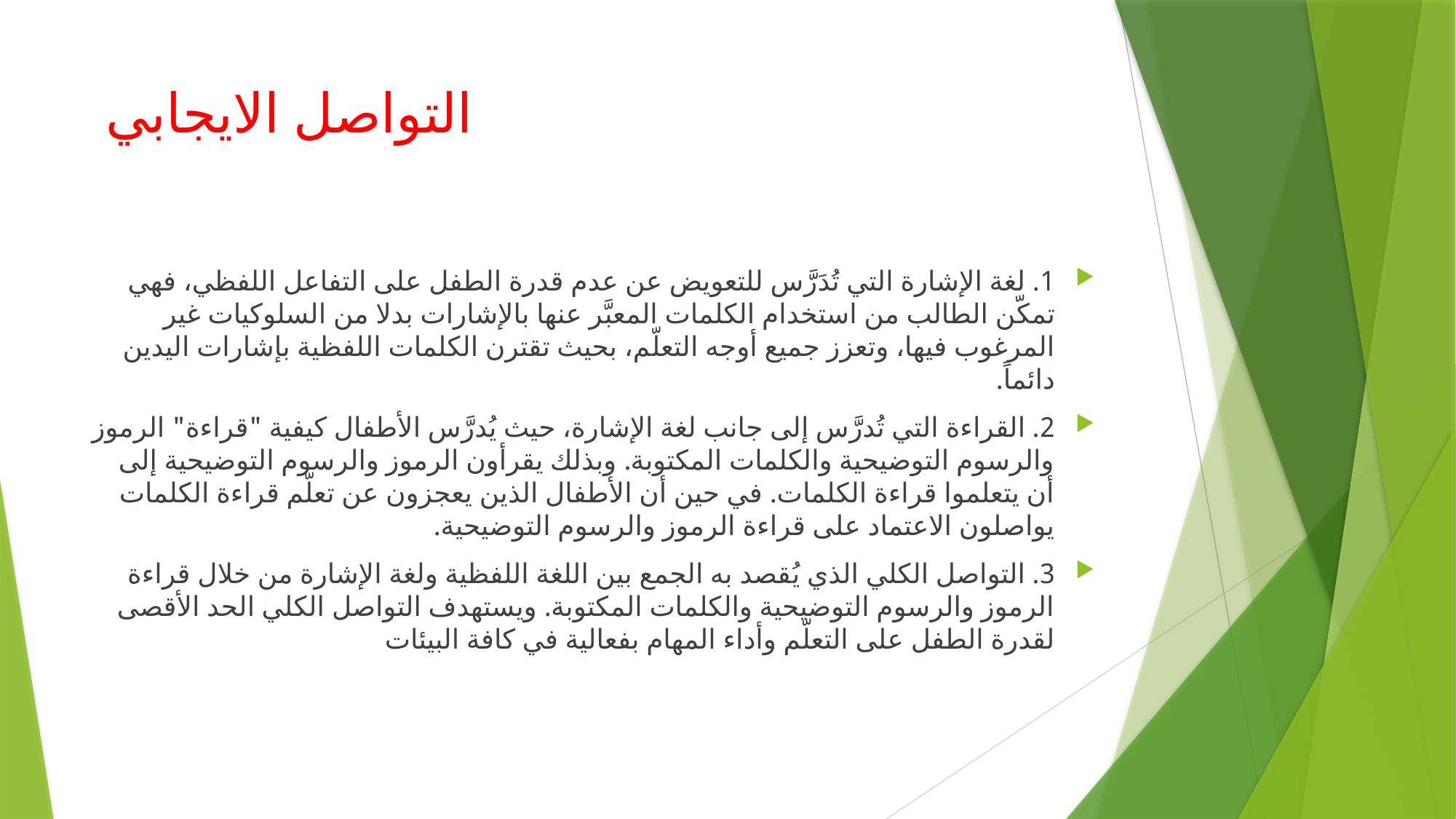

# التواصل الايجابي
1. لغة الإشارة التي تُدَرَّس للتعويض عن عدم قدرة الطفل على التفاعل اللفظي، فهي تمكّن الطالب من استخدام الكلمات المعبَّر عنها بالإشارات بدلا من السلوكيات غير المرغوب فيها، وتعزز جميع أوجه التعلّم، بحيث تقترن الكلمات اللفظية بإشارات اليدين دائماً.
2. القراءة التي تُدرَّس إلى جانب لغة الإشارة، حيث يُدرَّس الأطفال كيفية "قراءة" الرموز والرسوم التوضيحية والكلمات المكتوبة. وبذلك يقرأون الرموز والرسوم التوضيحية إلى أن يتعلموا قراءة الكلمات. في حين أن الأطفال الذين يعجزون عن تعلّم قراءة الكلمات يواصلون الاعتماد على قراءة الرموز والرسوم التوضيحية.
3. التواصل الكلي الذي يُقصد به الجمع بين اللغة اللفظية ولغة الإشارة من خلال قراءة الرموز والرسوم التوضيحية والكلمات المكتوبة. ويستهدف التواصل الكلي الحد الأقصى لقدرة الطفل على التعلّم وأداء المهام بفعالية في كافة البيئات